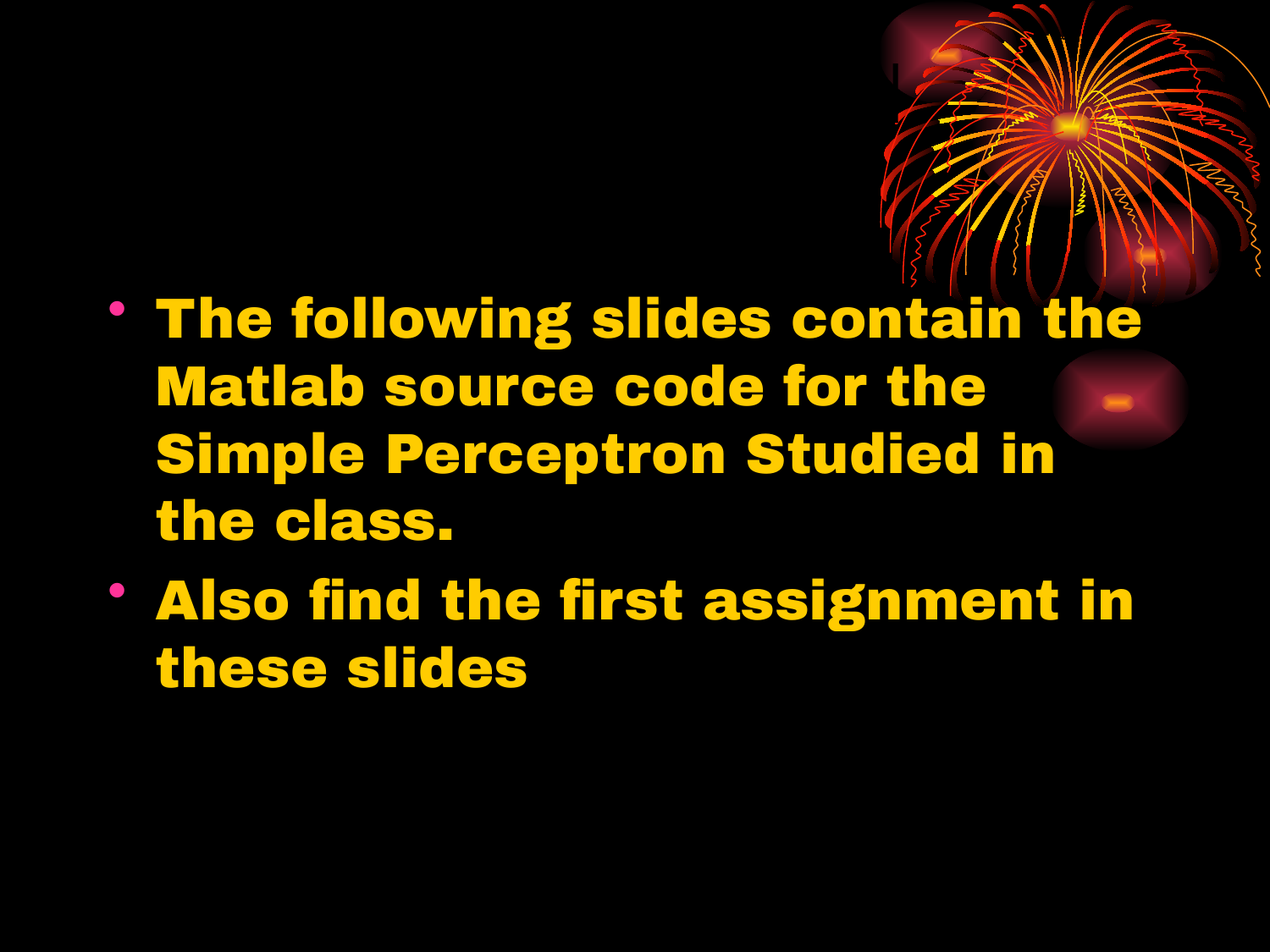

Perceptron: Matlab Code and
Assignment 1
The following slides contain the Matlab source code for the Simple Perceptron Studied in the class.
Also find the first assignment in these slides